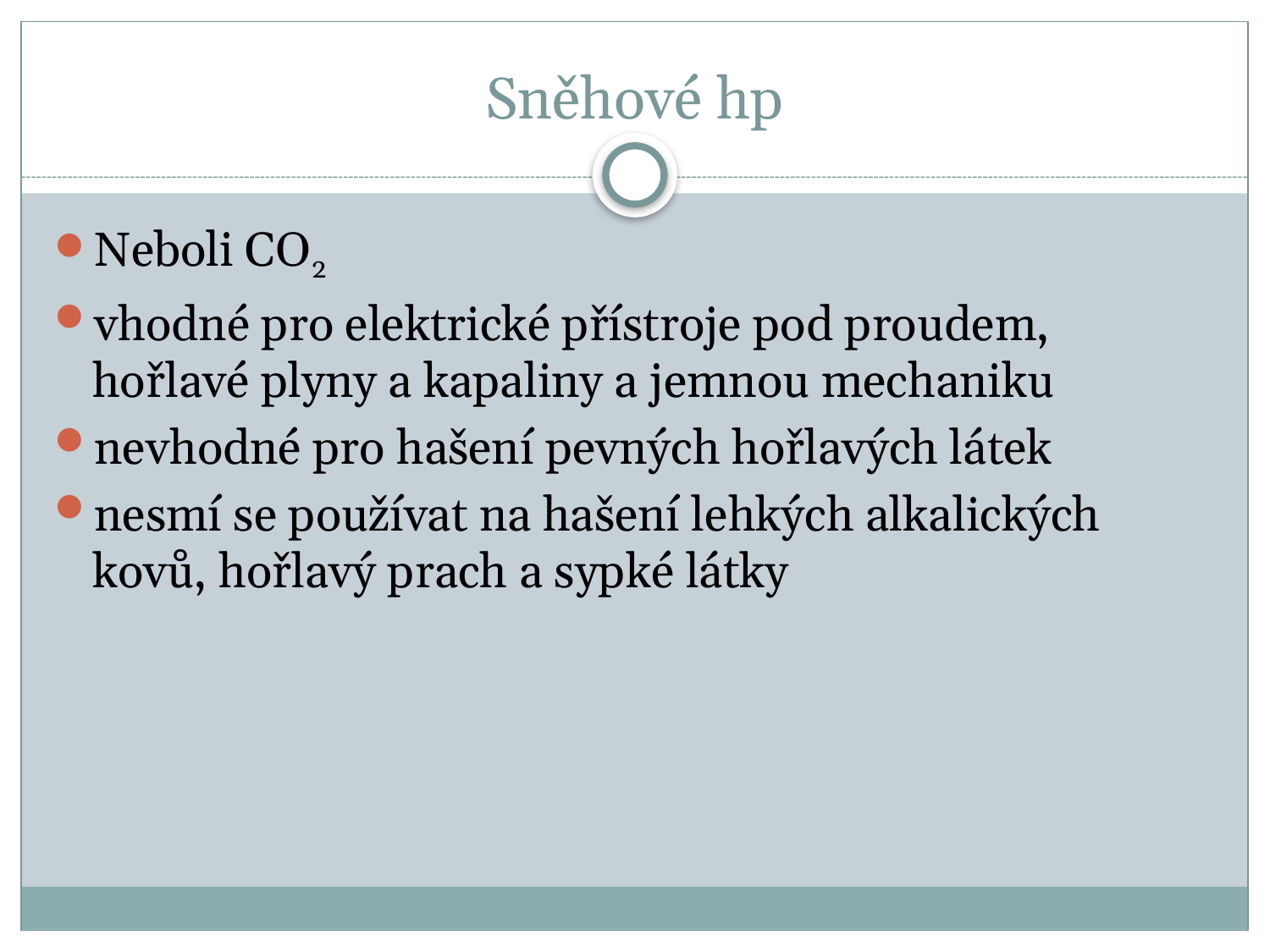

# Sněhové hp
Neboli CO2
vhodné pro elektrické přístroje pod proudem, hořlavé plyny a kapaliny a jemnou mechaniku
nevhodné pro hašení pevných hořlavých látek
nesmí se používat na hašení lehkých alkalických kovů, hořlavý prach a sypké látky